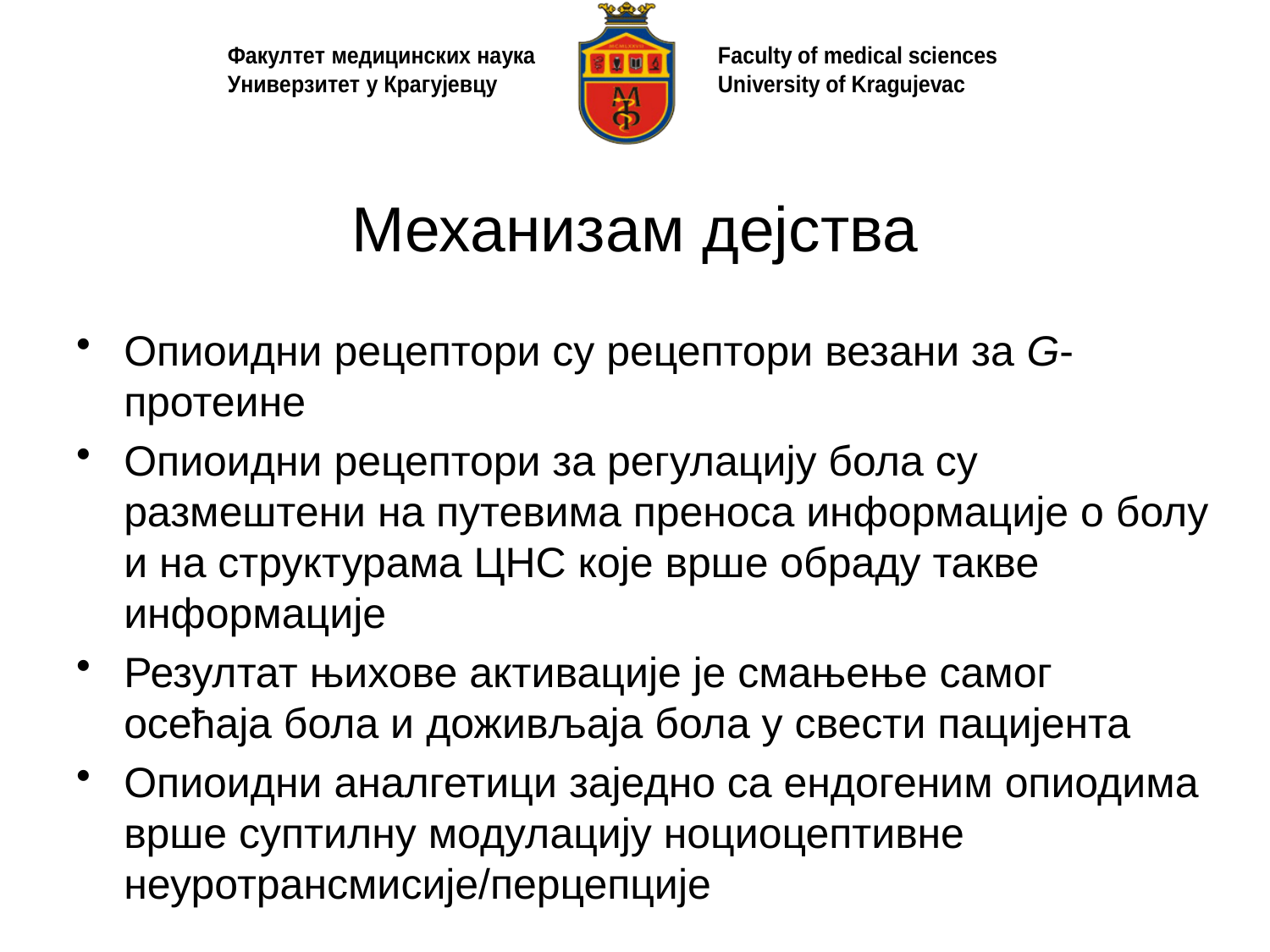

# Механизам дејства
Опиоидни рецептори су рецептори везани за G-протеине
Опиоидни рецептори за регулацију бола су размештени на путевима преноса информације о болу и на структурама ЦНС које врше обраду такве информације
Резултат њихове активације је смањење самог осећаја бола и доживљаја бола у свести пацијента
Опиоидни аналгетици заједно са ендогеним опиодима врше суптилну модулацију ноциоцептивне неуротрансмисије/перцепције